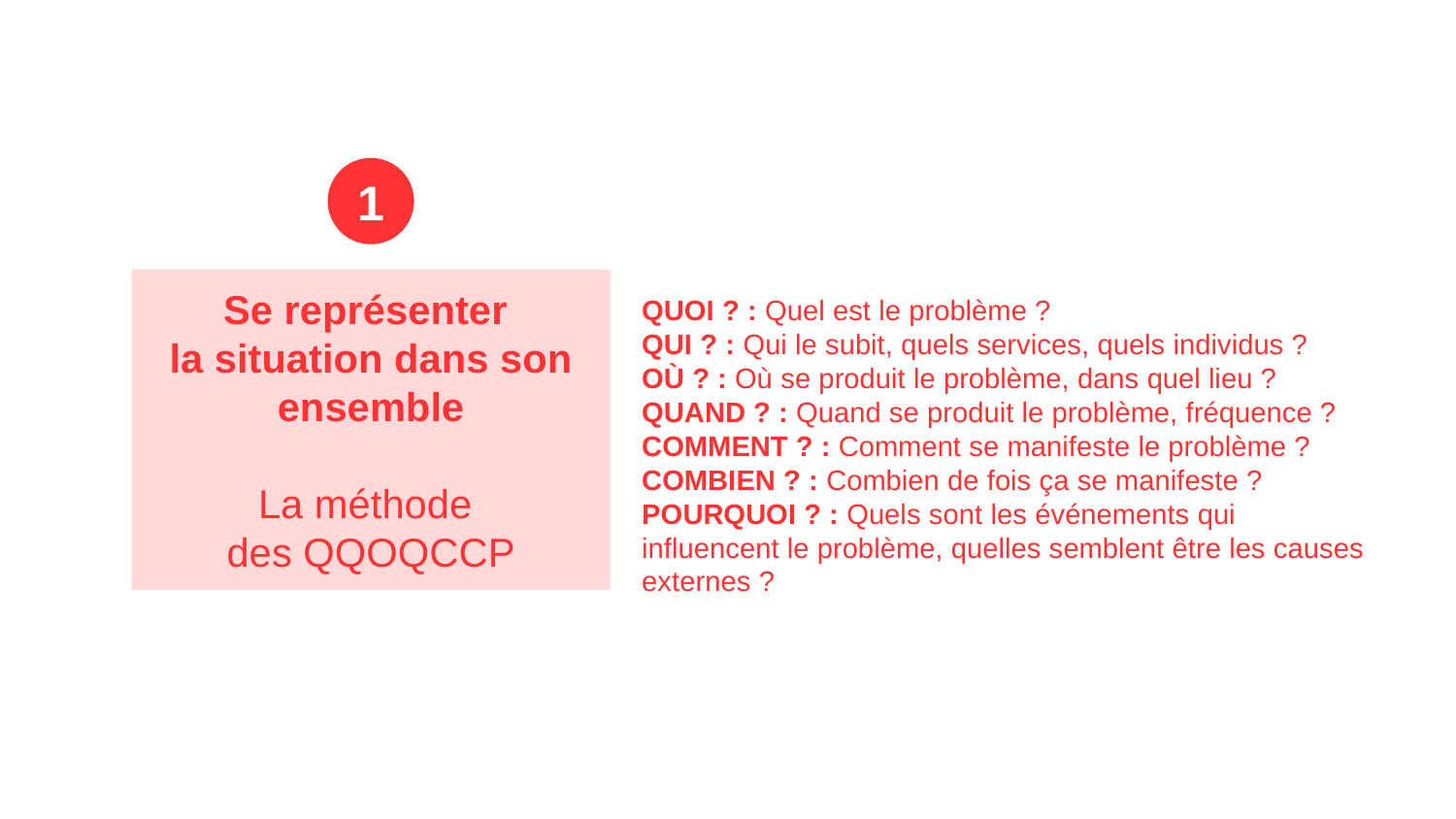

1
Se représenter
la situation dans son ensemble

La méthode
des QQOQCCP
QUOI ? : Quel est le problème ?
QUI ? : Qui le subit, quels services, quels individus ?
OÙ ? : Où se produit le problème, dans quel lieu ?
QUAND ? : Quand se produit le problème, fréquence ?
COMMENT ? : Comment se manifeste le problème ?
COMBIEN ? : Combien de fois ça se manifeste ?
POURQUOI ? : Quels sont les événements qui influencent le problème, quelles semblent être les causes externes ?